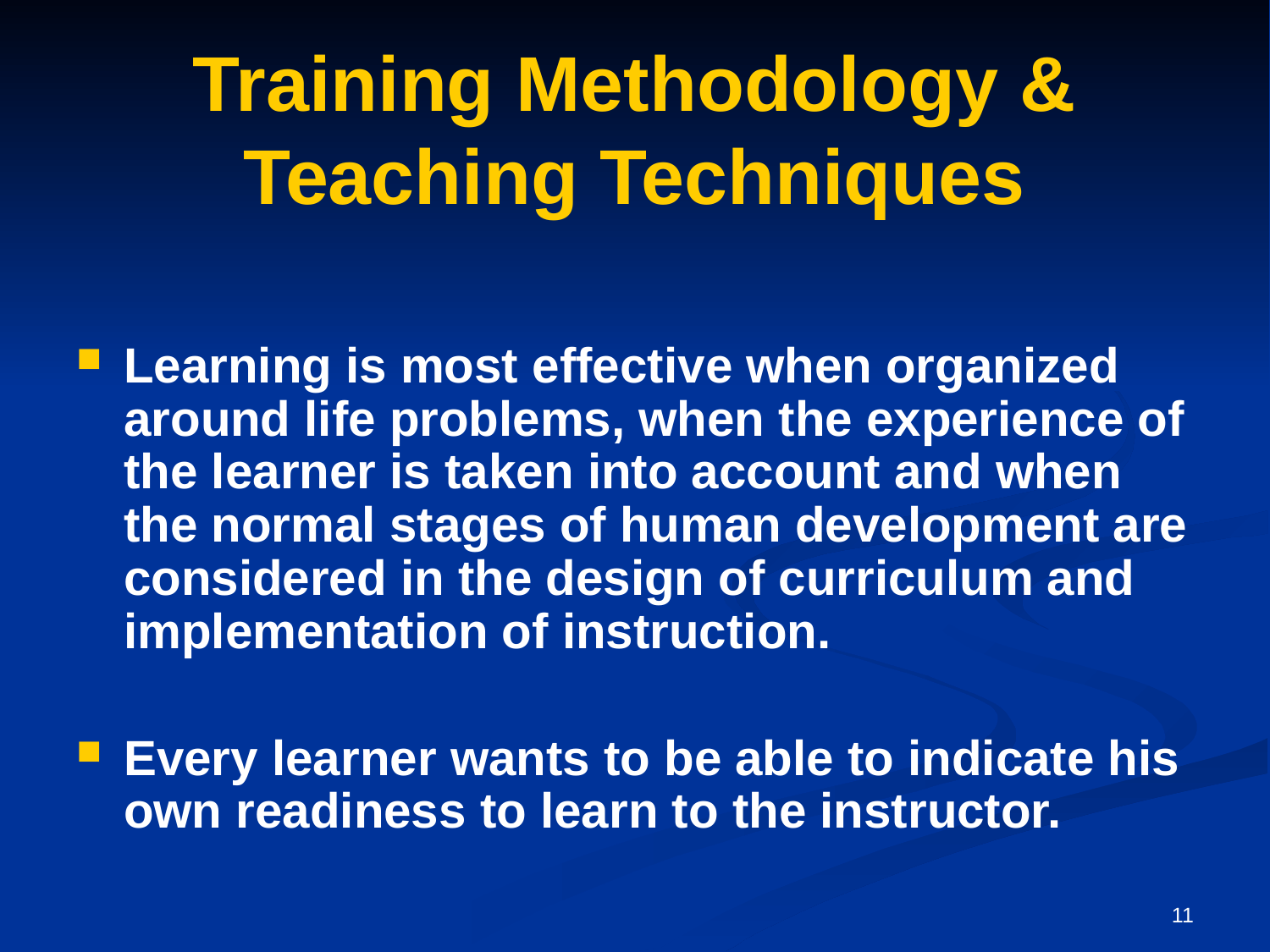

# Training Methodology & Teaching Techniques

Learning is most effective when organized around life problems, when the experience of the learner is taken into account and when the normal stages of human development are considered in the design of curriculum and implementation of instruction.

Every learner wants to be able to indicate his own readiness to learn to the instructor.
11